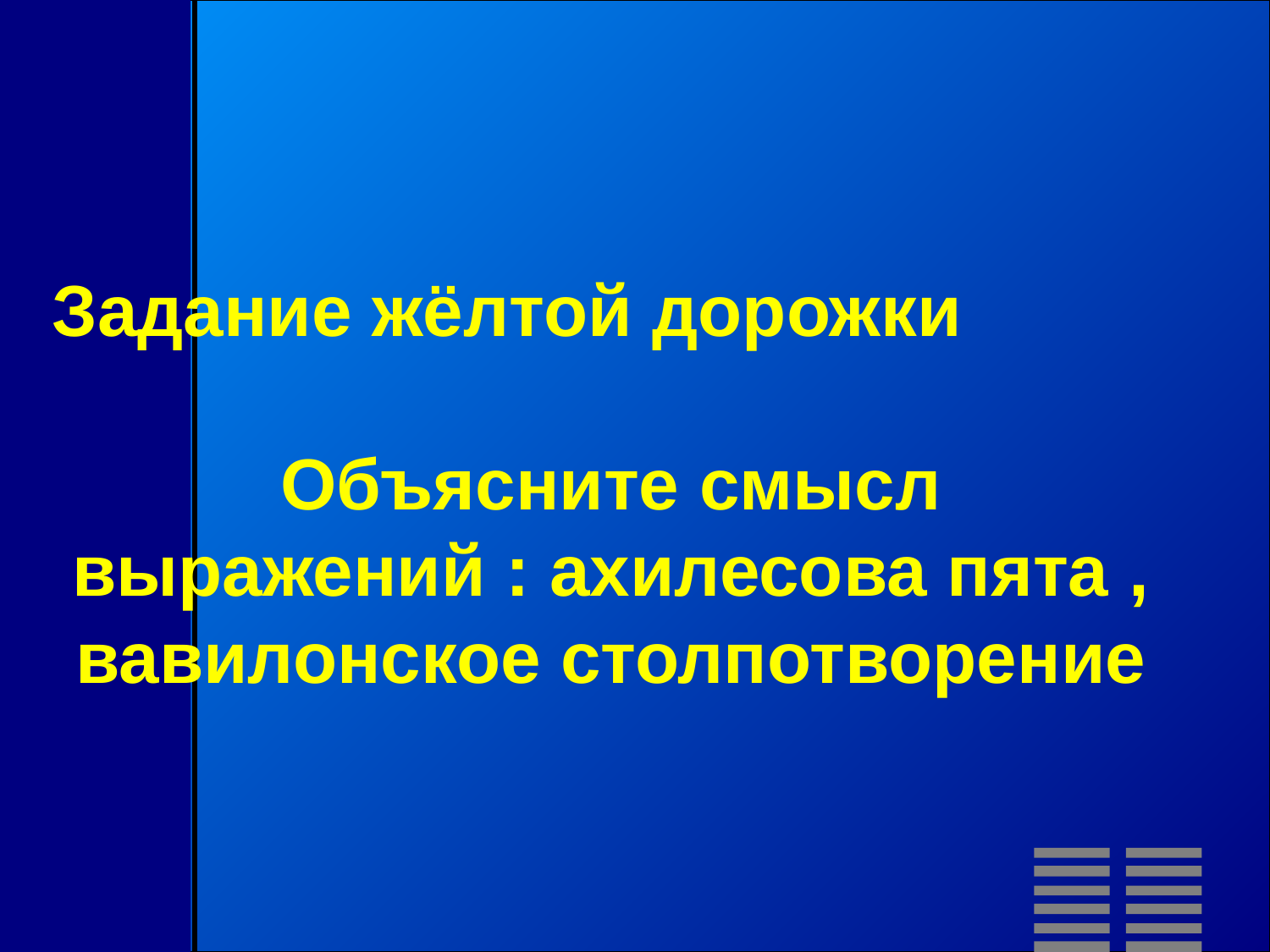

Задание жёлтой дорожки

Объясните смысл выражений : ахилесова пята , вавилонское столпотворение